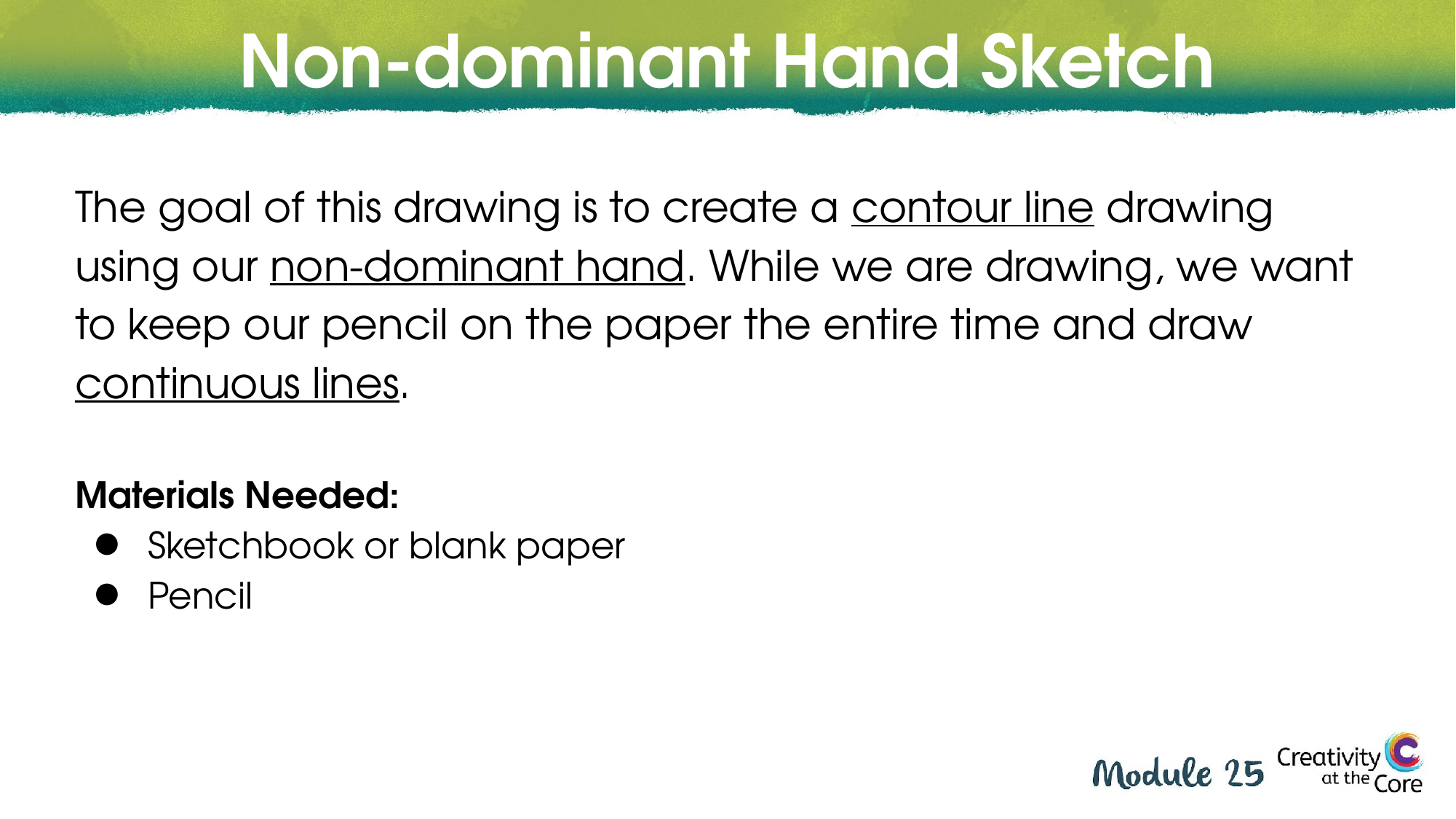

Non-dominant Hand Sketch
The goal of this drawing is to create a contour line drawing using our non-dominant hand. While we are drawing, we want to keep our pencil on the paper the entire time and draw continuous lines.

Materials Needed:
Sketchbook or blank paper
Pencil